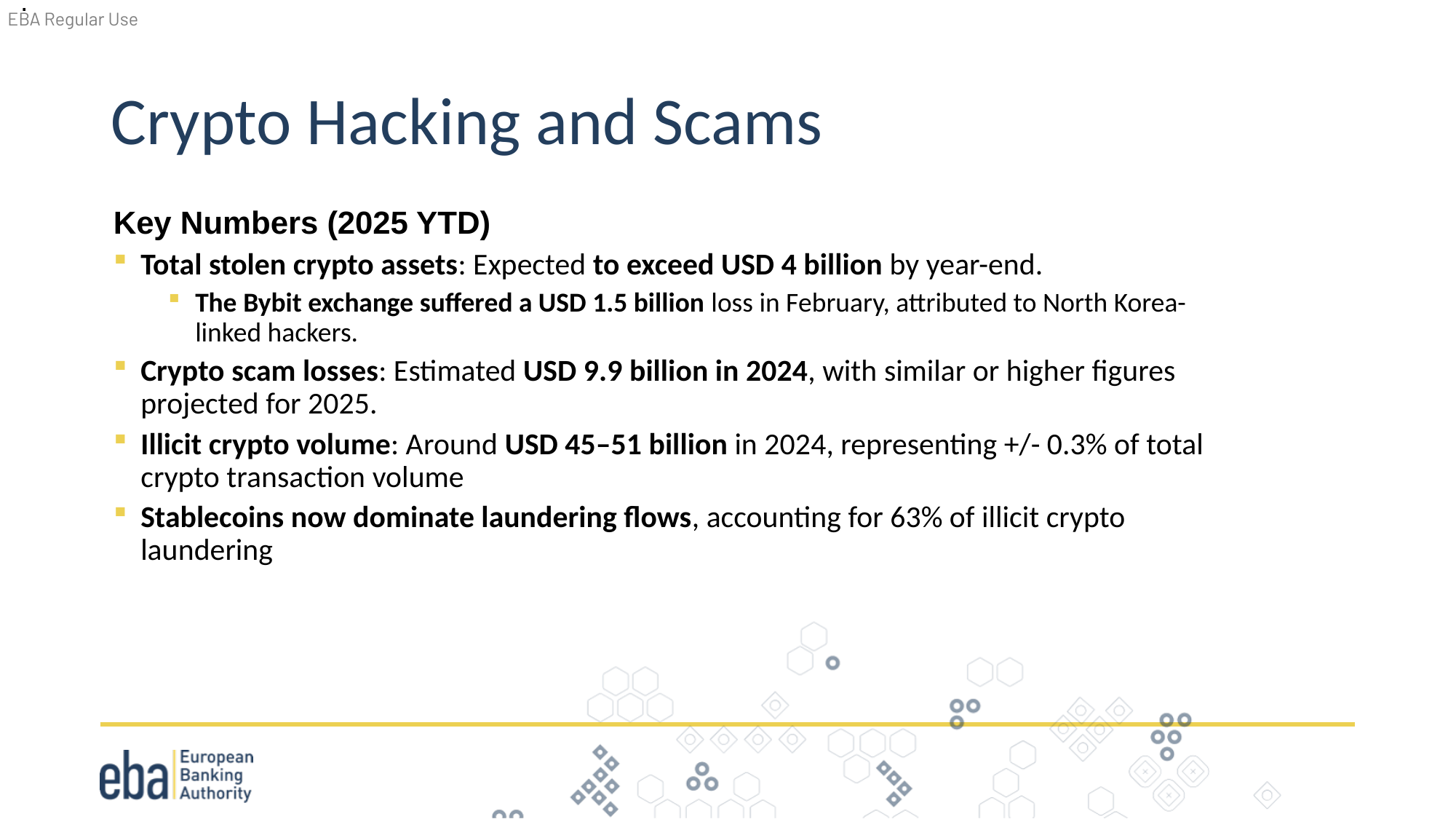

.
# Crypto Hacking and Scams
Key Numbers (2025 YTD)
Total stolen crypto assets: Expected to exceed USD 4 billion by year-end.
The Bybit exchange suffered a USD 1.5 billion loss in February, attributed to North Korea-linked hackers.
Crypto scam losses: Estimated USD 9.9 billion in 2024, with similar or higher figures projected for 2025.
Illicit crypto volume: Around USD 45–51 billion in 2024, representing +/- 0.3% of total crypto transaction volume
Stablecoins now dominate laundering flows, accounting for 63% of illicit crypto laundering